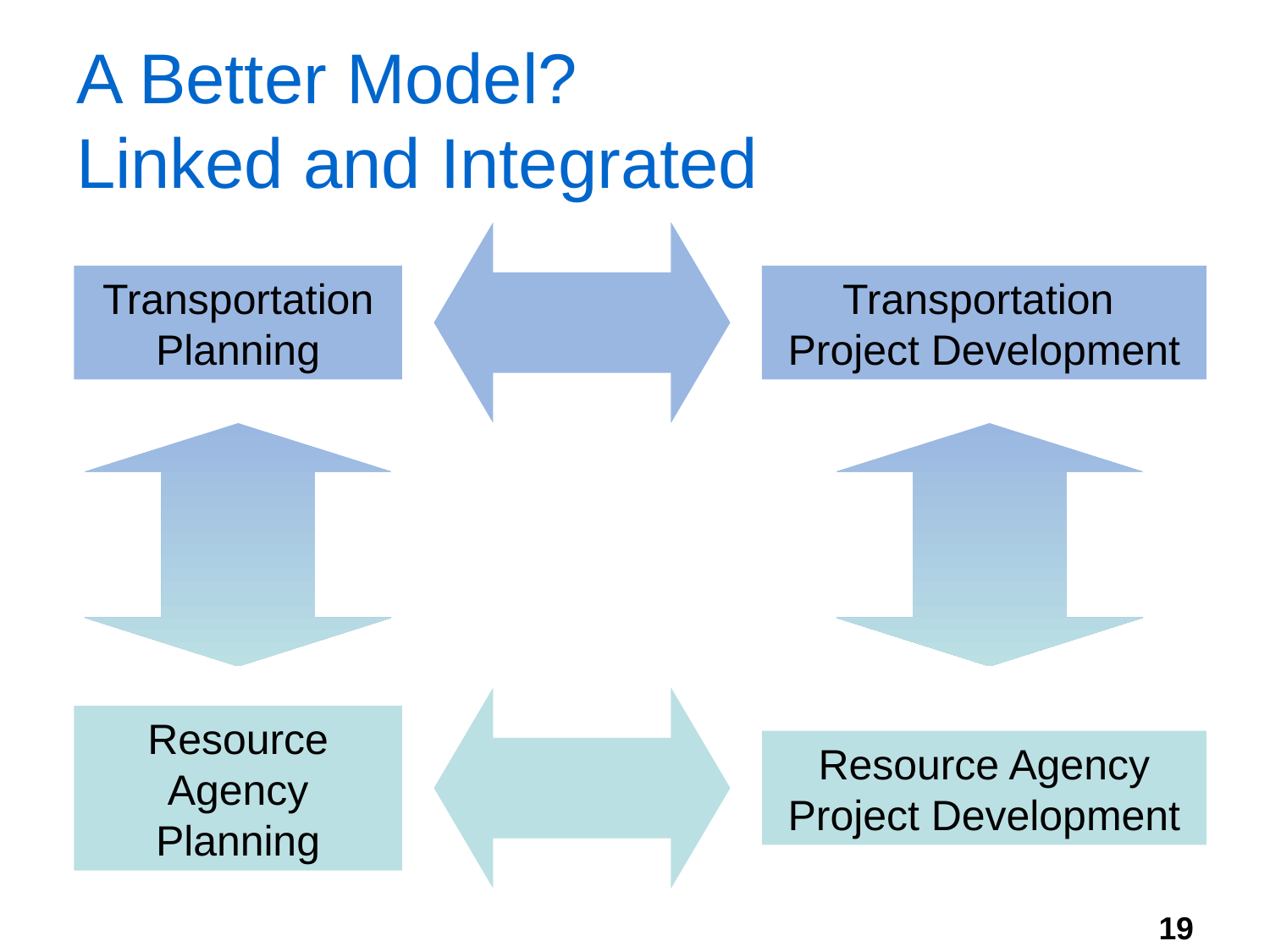

# A Better Model? Linked and Integrated

Transportation Planning
Transportation
Project Development

Resource Agency Planning
Resource Agency Project Development
19